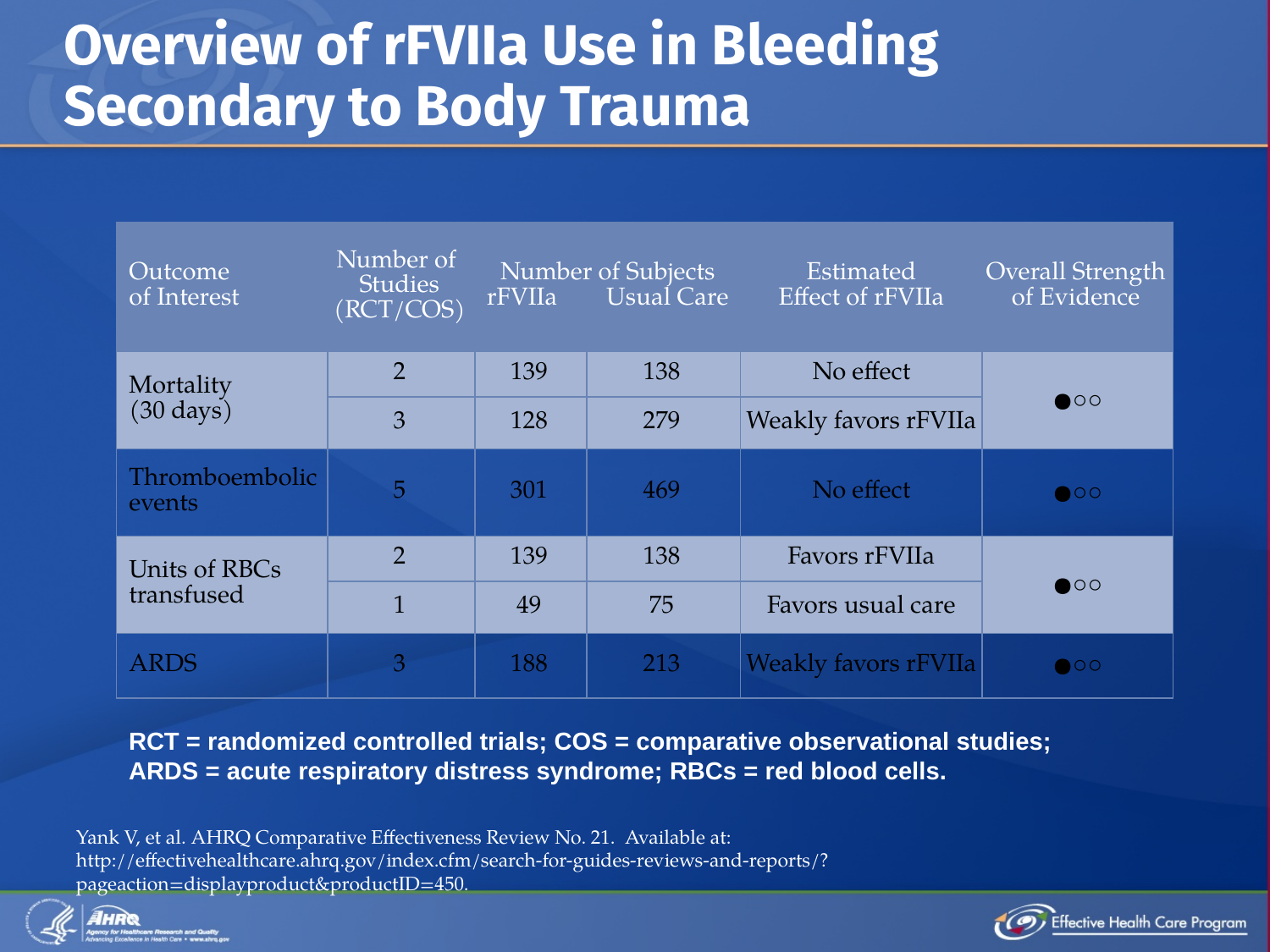

# Overview of rFVIIa Use in Bleeding Secondary to Body Trauma
| Outcome of Interest | Number of Studies (RCT/COS) | Number of Subjects rFVIIa Usual Care |  | Estimated Effect of rFVIIa | Overall Strength of Evidence |
| --- | --- | --- | --- | --- | --- |
| Mortality (30 days) | 2 | 139 | 138 | No effect | ●○○ |
|  | 3 | 128 | 279 | Weakly favors rFVIIa |  |
| Thromboembolic events | 5 | 301 | 469 | No effect | ●○○ |
| Units of RBCs transfused | 2 | 139 | 138 | Favors rFVIIa | ●○○ |
|  | 1 | 49 | 75 | Favors usual care |  |
| ARDS | 3 | 188 | 213 | Weakly favors rFVIIa | ●○○ |
RCT = randomized controlled trials; COS = comparative observational studies;
ARDS = acute respiratory distress syndrome; RBCs = red blood cells.
Yank V, et al. AHRQ Comparative Effectiveness Review No. 21.  Available at:   http://effectivehealthcare.ahrq.gov/index.cfm/search-for-guides-reviews-and-reports/?pageaction=displayproduct&productID=450.